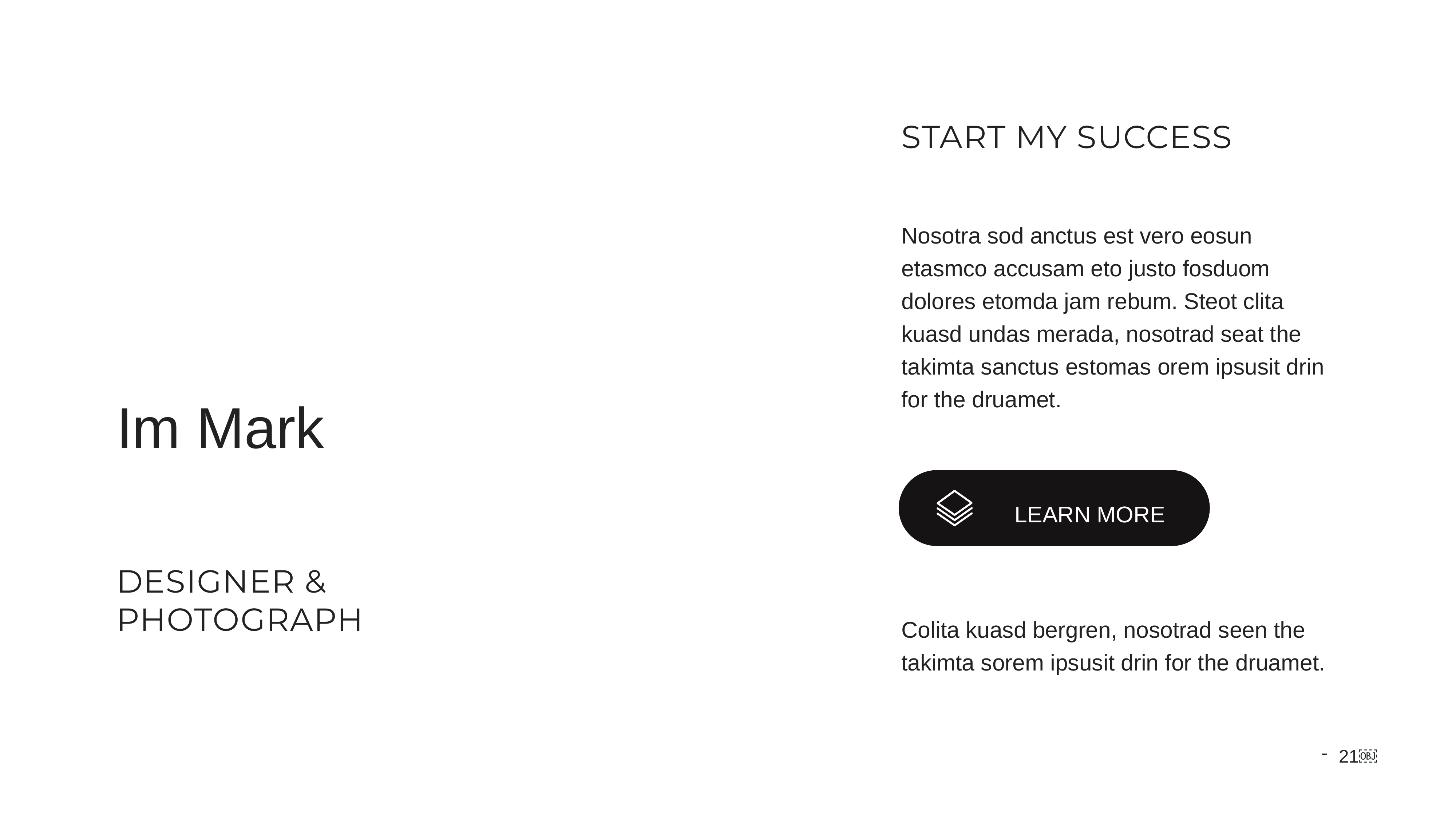

STart My Success
Nosotra sod anctus est vero eosun etasmco accusam eto justo fosduom dolores etomda jam rebum. Steot clita kuasd undas merada, nosotrad seat the takimta sanctus estomas orem ipsusit drin for the druamet.
Im Mark

LEARN MORE
Designer &
Photograph
Colita kuasd bergren, nosotrad seen the takimta sorem ipsusit drin for the druamet.